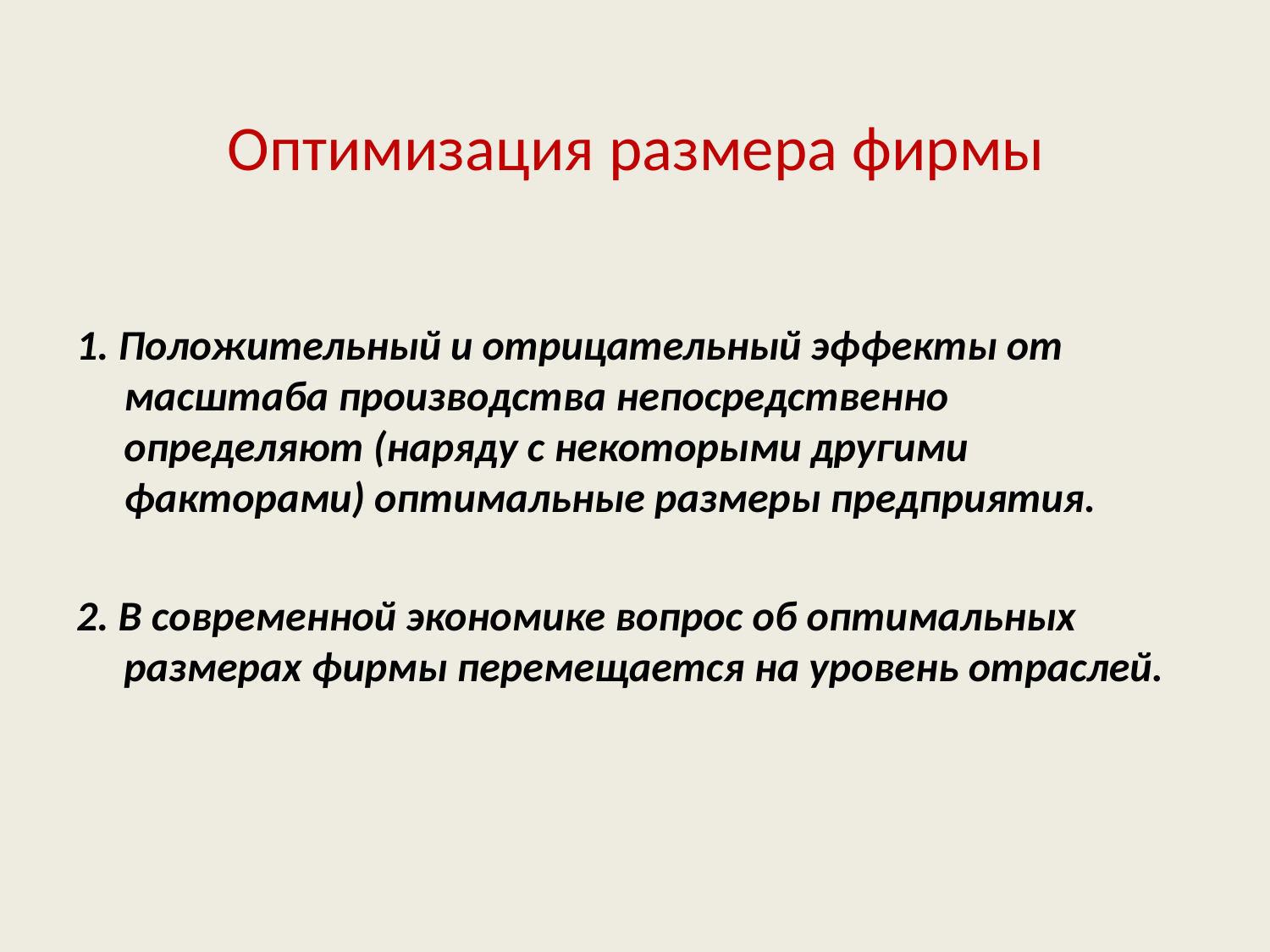

# Оптимизация размера фирмы

1. Положительный и отрицательный эффекты от масштаба производства непосредственно определяют (наряду с некоторыми другими факторами) оптимальные размеры предприятия.

2. В современной экономике вопрос об оптимальных размерах фирмы перемещается на уровень отраслей.